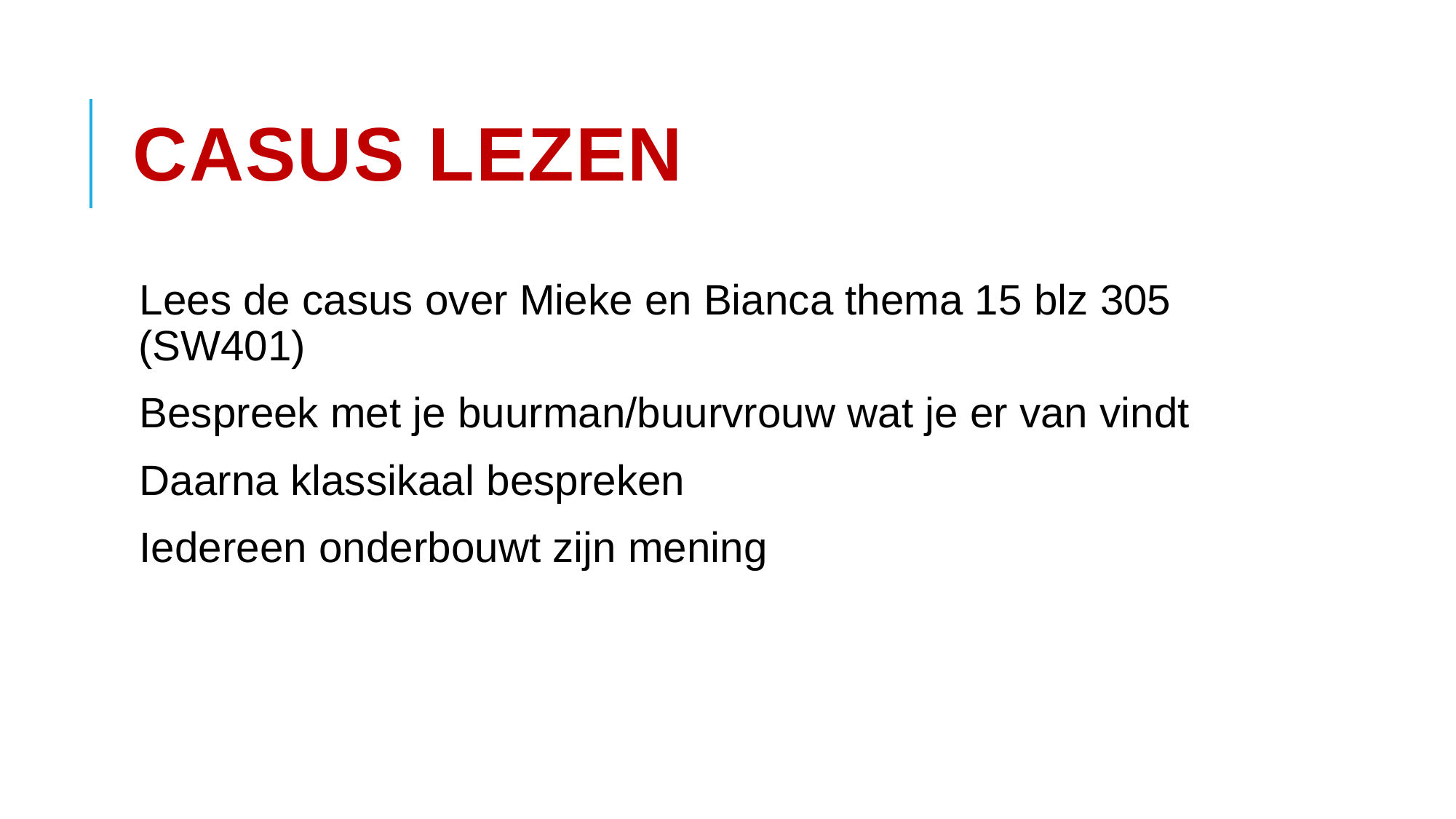

# CASUS LEZEN
Lees de casus over Mieke en Bianca thema 15 blz 305 (SW401)
Bespreek met je buurman/buurvrouw wat je er van vindt
Daarna klassikaal bespreken
Iedereen onderbouwt zijn mening